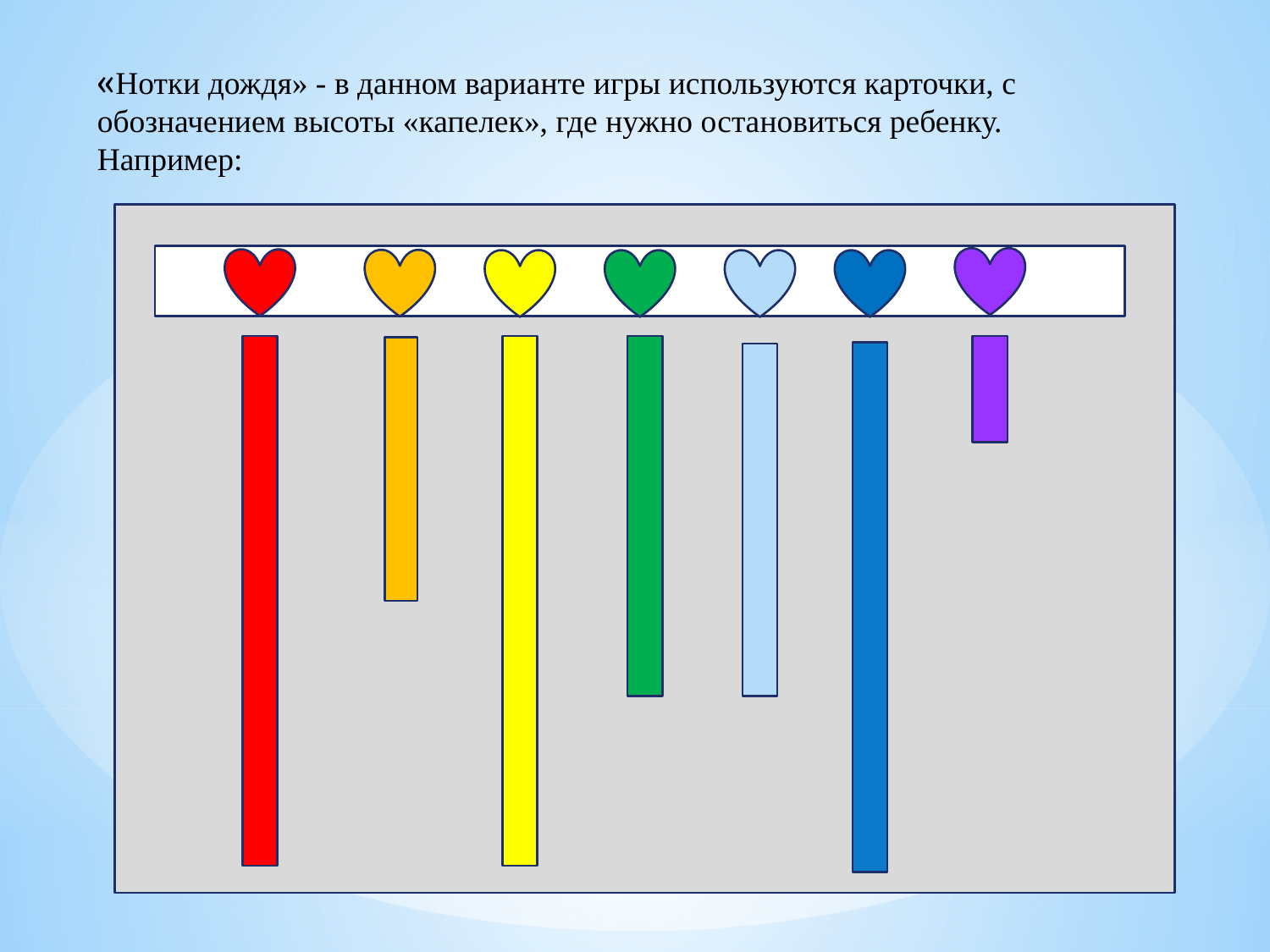

«Нотки дождя» - в данном варианте игры используются карточки, с обозначением высоты «капелек», где нужно остановиться ребенку.
Например: